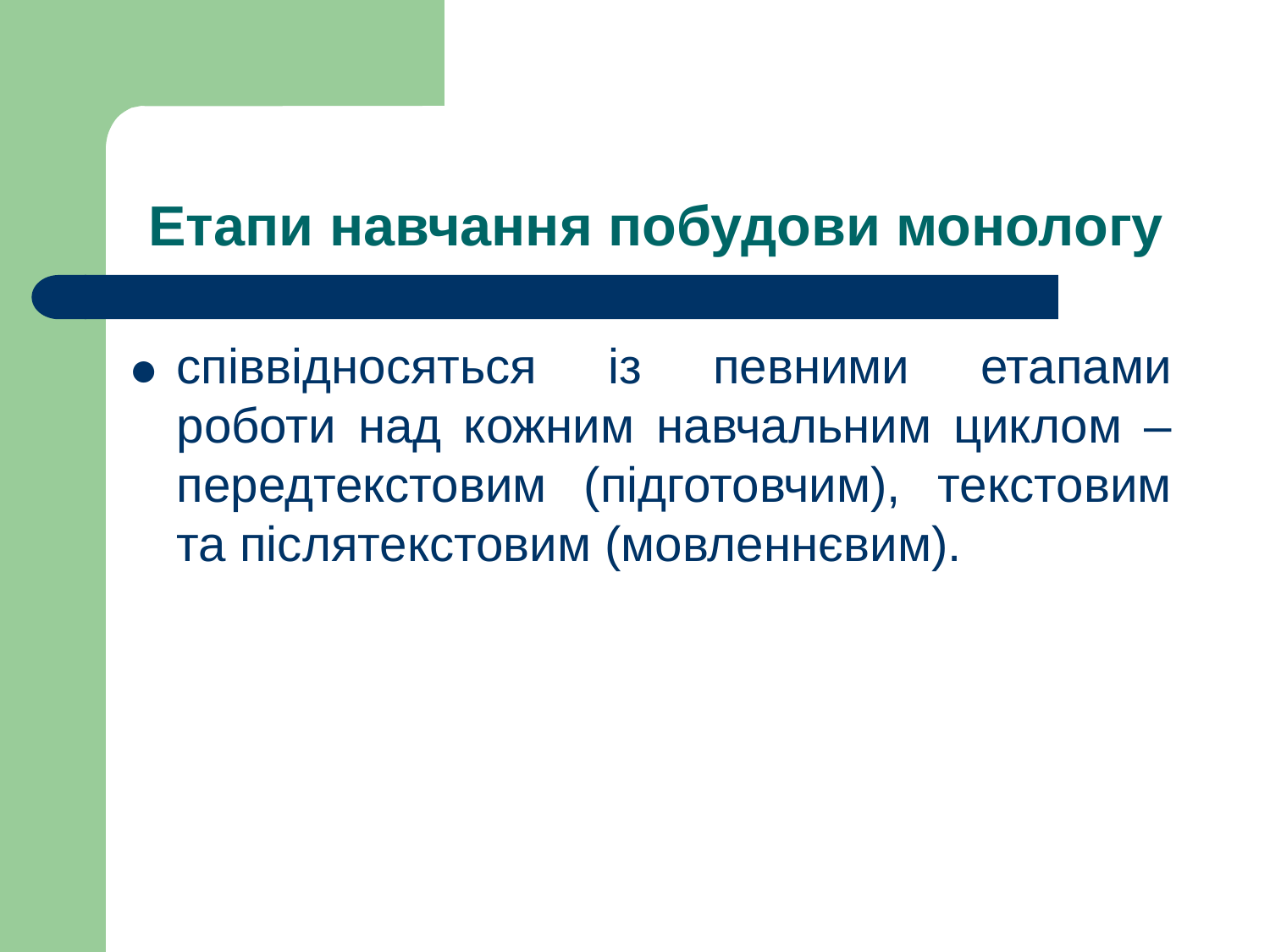

# Етапи навчання побудови монологу
співвідносяться із певними етапами роботи над кожним навчальним циклом – передтекстовим (підготовчим), текстовим та післятекстовим (мовленнєвим).